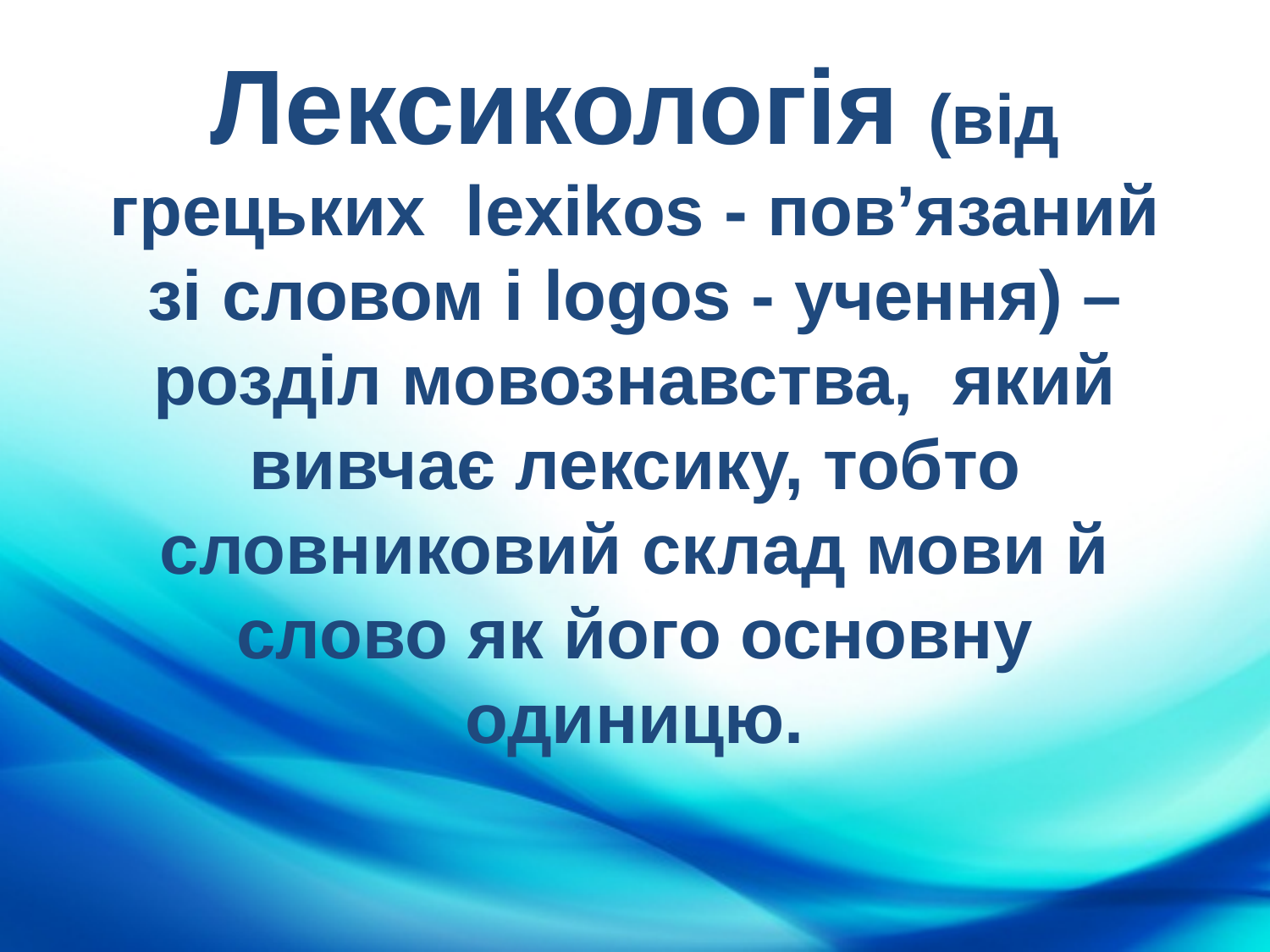

# Лексикологія (від грецьких  lexikos - пов’язаний зі словом і logos - учення) – розділ мовознавства,  який вивчає лексику, тобто словниковий склад мови й слово як його основну одиницю.